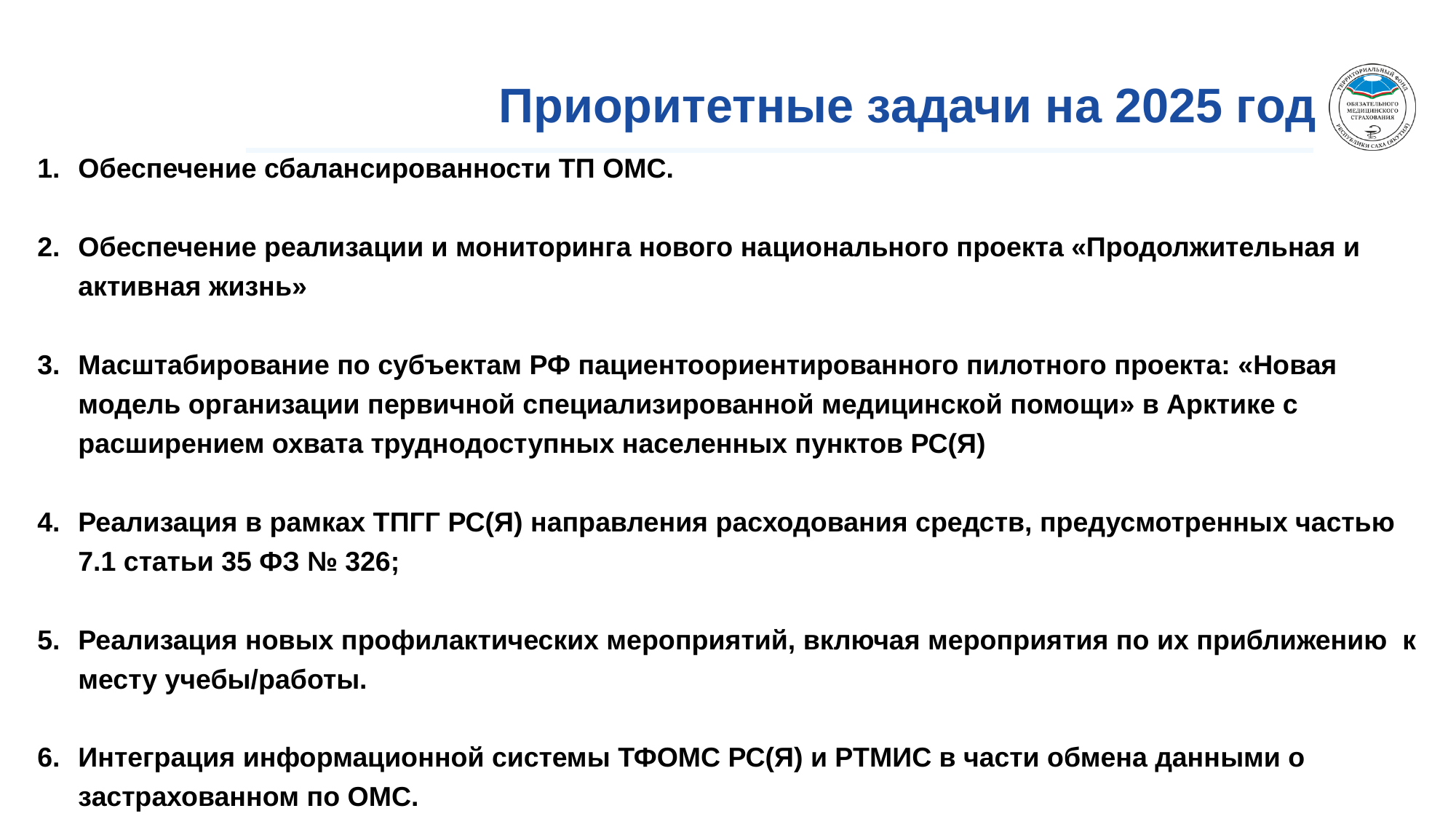

# Приоритетные задачи на 2025 год
Обеспечение сбалансированности ТП ОМС.

Обеспечение реализации и мониторинга нового национального проекта «Продолжительная и активная жизнь»

Масштабирование по субъектам РФ пациентоориентированного пилотного проекта: «Новая модель организации первичной специализированной медицинской помощи» в Арктике с расширением охвата труднодоступных населенных пунктов РС(Я)

Реализация в рамках ТПГГ РС(Я) направления расходования средств, предусмотренных частью 7.1 статьи 35 ФЗ № 326;

Реализация новых профилактических мероприятий, включая мероприятия по их приближению  к месту учебы/работы.

Интеграция информационной системы ТФОМС РС(Я) и РТМИС в части обмена данными о застрахованном по ОМС.